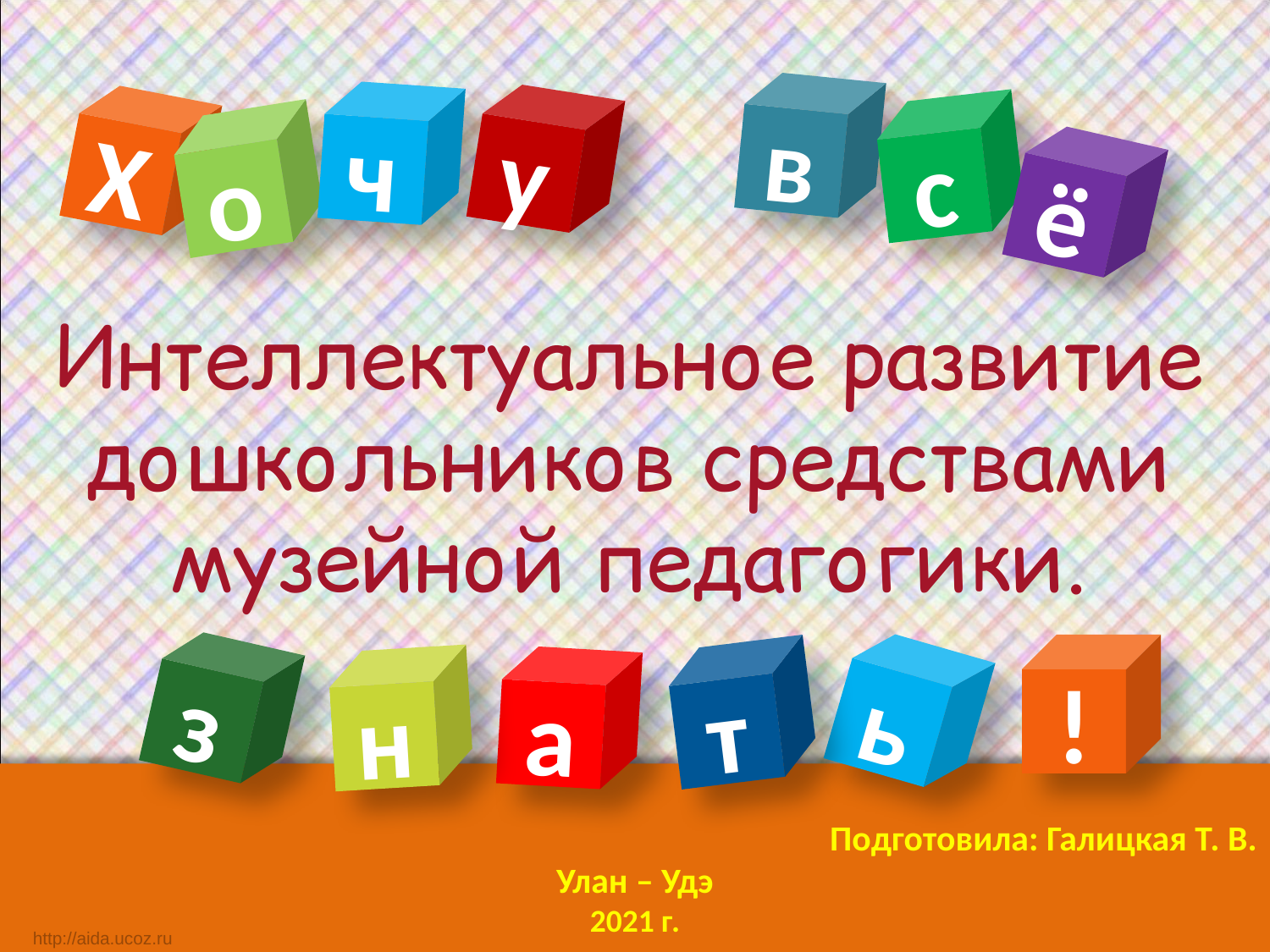

в
ч
у
Х
с
о
ё
# Интеллектуальное развитие дошкольников средствами музейной педагогики.
!
з
ь
т
а
н

Подготовила: Галицкая Т. В.
Улан – Удэ
2021 г.
http://aida.ucoz.ru